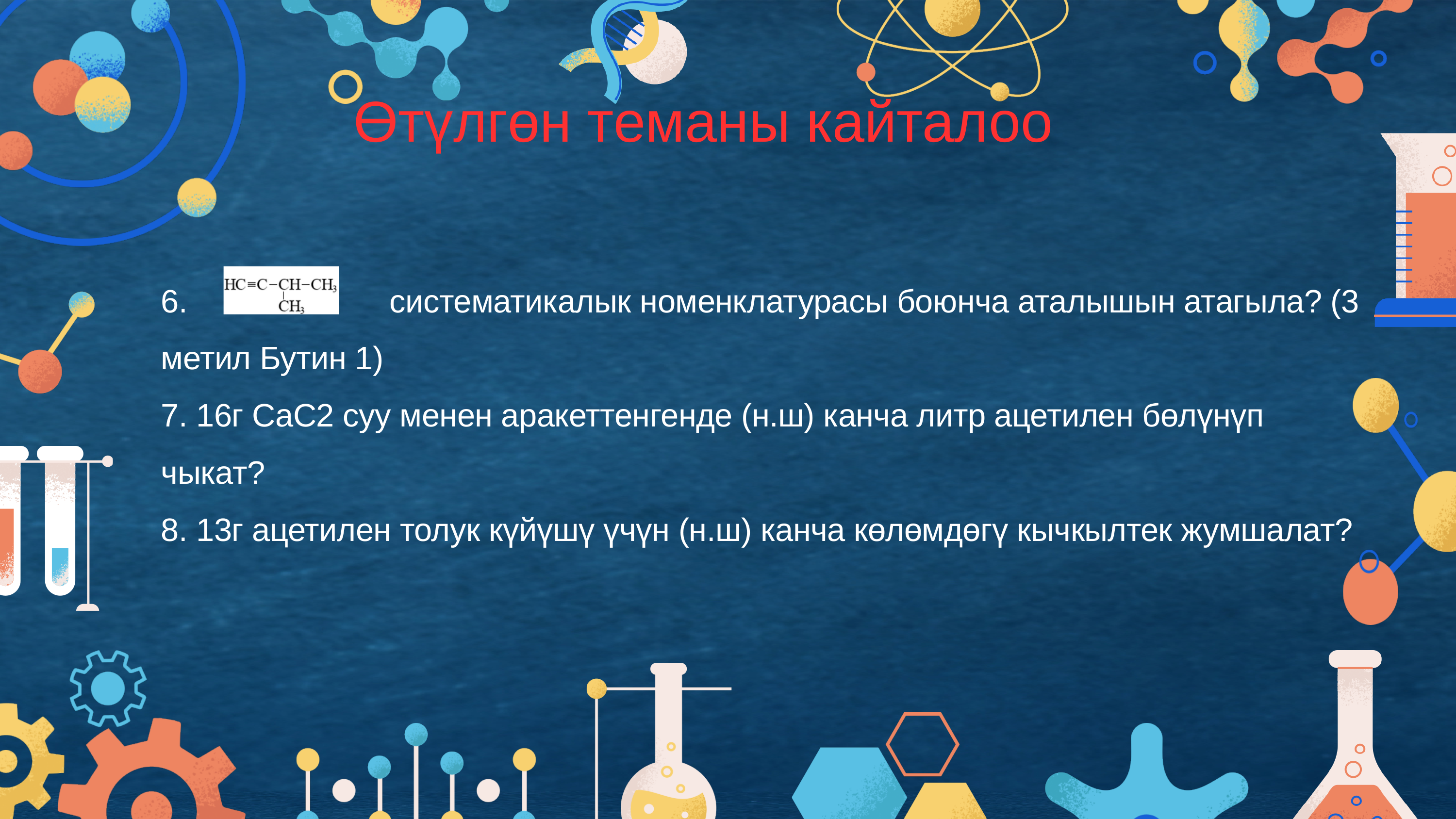

Өтүлгөн теманы кайталоо

6.                       систематикалык номенклатурасы боюнча аталышын атагыла? (3 метил Бутин 1)
7. 16г CaC2 суу менен аракеттенгенде (н.ш) канча литр ацетилен бөлүнүп чыкат?
8. 13г ацетилен толук күйүшү үчүн (н.ш) канча көлөмдөгү кычкылтек жумшалат?